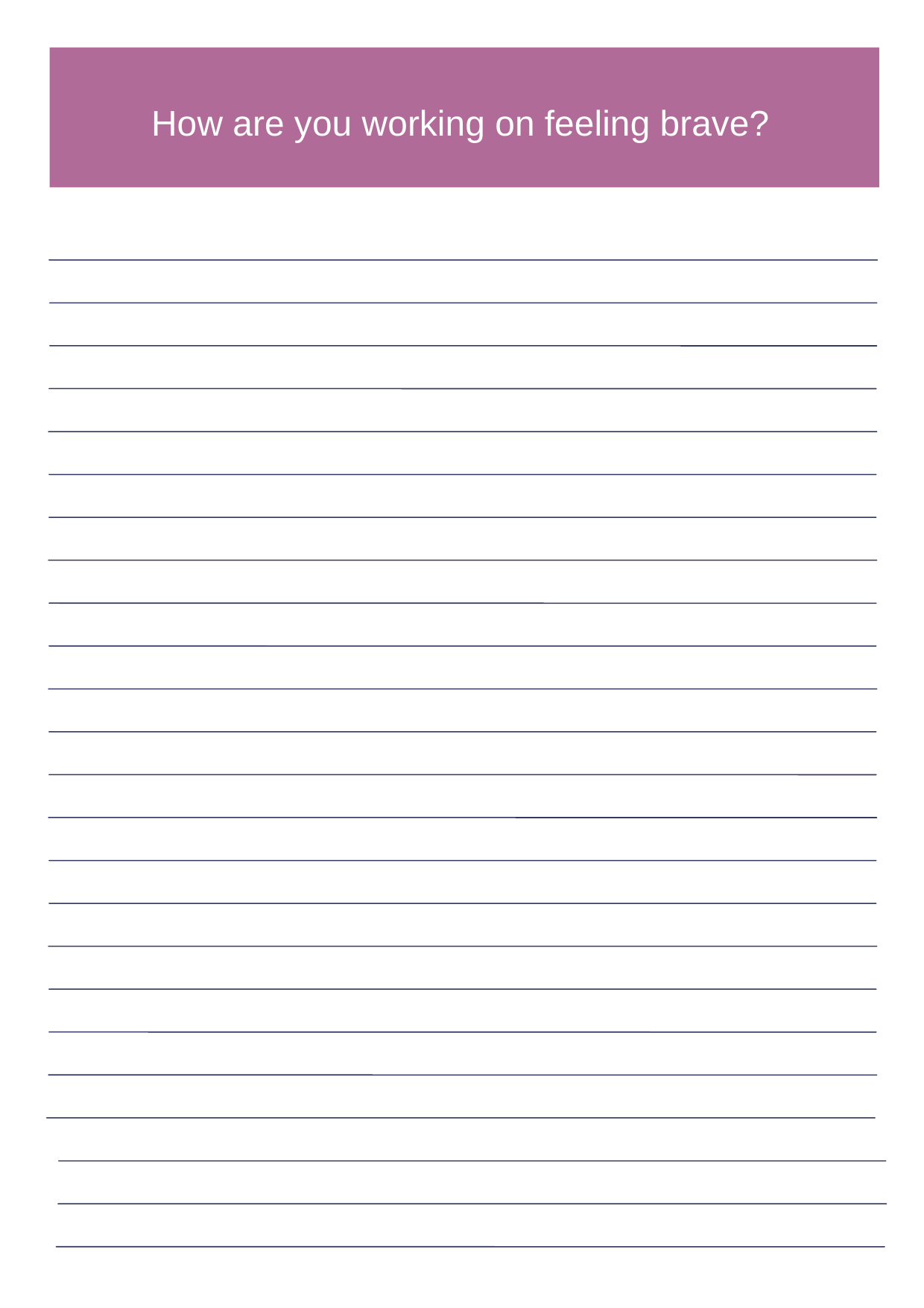

How are you working on feeling brave?